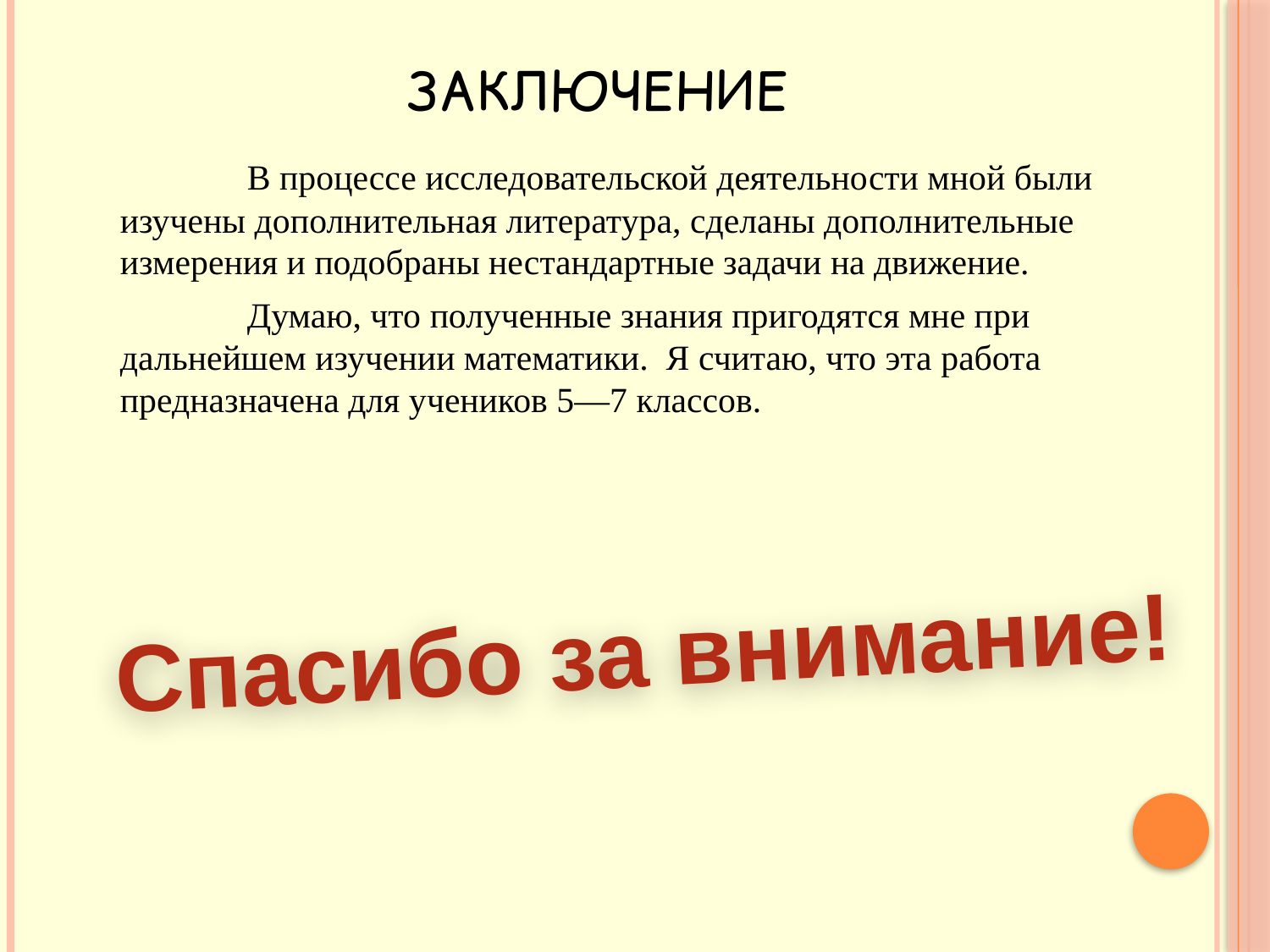

# Заключение
		В процессе исследовательской деятельности мной были изучены дополнительная литература, сделаны дополнительные измерения и подобраны нестандартные задачи на движение.
		Думаю, что полученные знания пригодятся мне при дальнейшем изучении математики.  Я считаю, что эта работа предназначена для учеников 5—7 классов.

Спасибо за внимание!